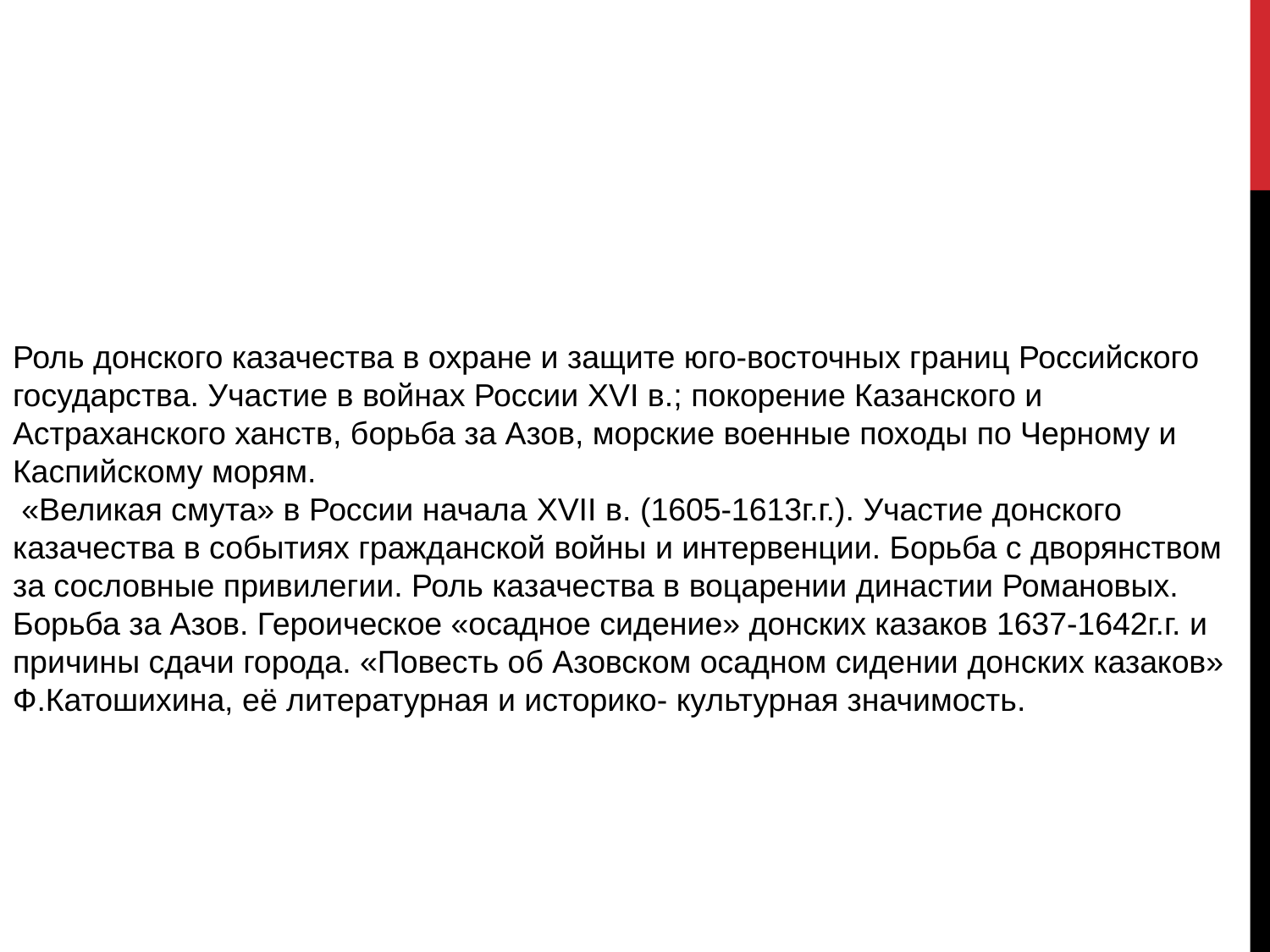

Роль донского казачества в охране и защите юго-восточных границ Российского государства. Участие в войнах России XVI в.; покорение Казанского и Астраханского ханств, борьба за Азов, морские военные походы по Черному и Каспийскому морям.
 «Великая смута» в России начала XVII в. (1605-1613г.г.). Участие донского казачества в событиях гражданской войны и интервенции. Борьба с дворянством за сословные привилегии. Роль казачества в воцарении династии Романовых.
Борьба за Азов. Героическое «осадное сидение» донских казаков 1637-1642г.г. и причины сдачи города. «Повесть об Азовском осадном сидении донских казаков» Ф.Катошихина, её литературная и историко- культурная значимость.